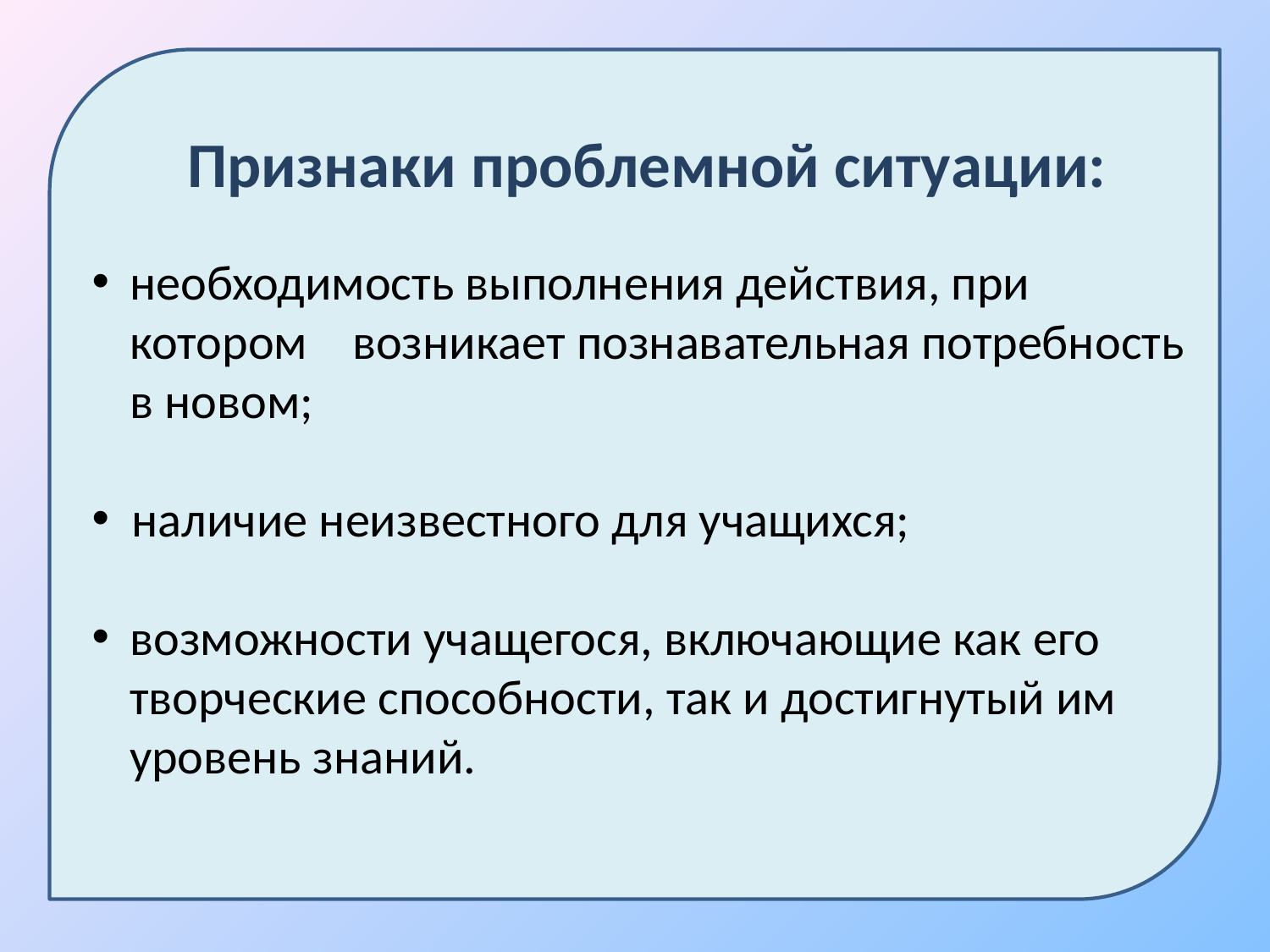

Признаки проблемной ситуации:

необходимость выполнения действия, при котором    возникает познавательная потребность в новом;

  наличие неизвестного для учащихся;

возможности учащегося, включающие как его   творческие способности, так и достигнутый им уровень знаний.